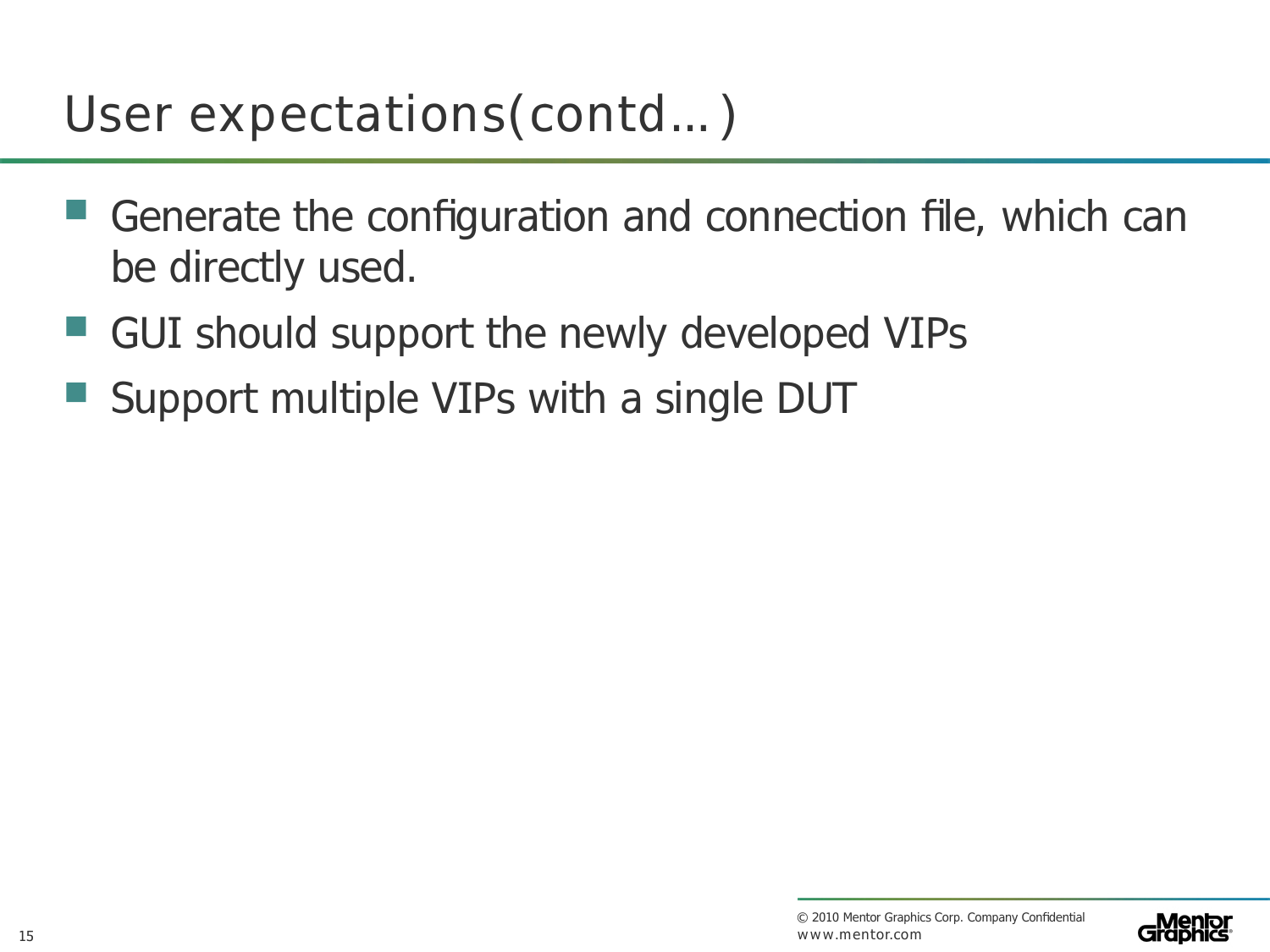

# User expectations(contd…)
Generate the configuration and connection file, which can be directly used.
GUI should support the newly developed VIPs
Support multiple VIPs with a single DUT

15